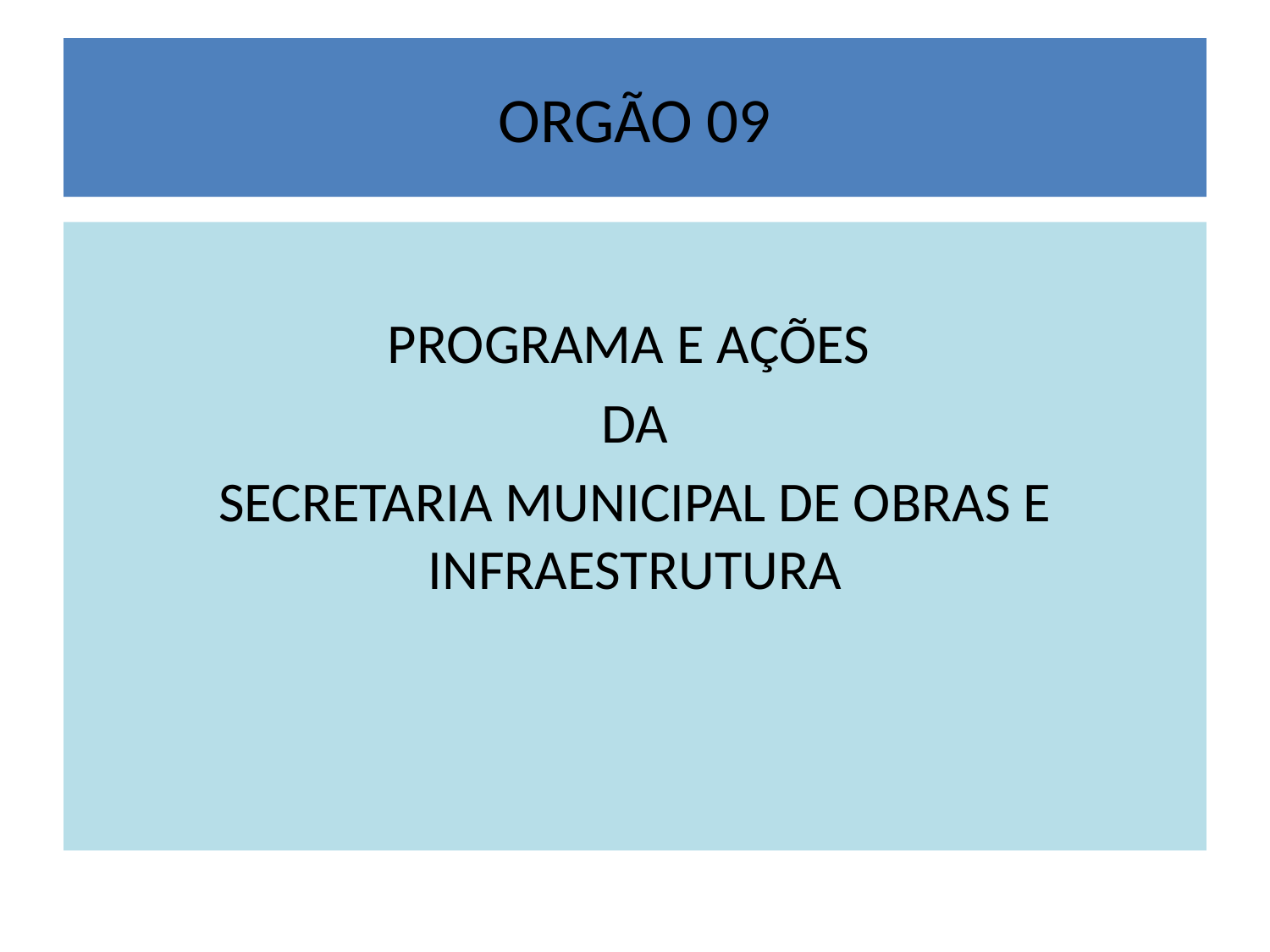

# ORGÃO 09

PROGRAMA E AÇÕES
DA
SECRETARIA MUNICIPAL DE OBRAS E INFRAESTRUTURA